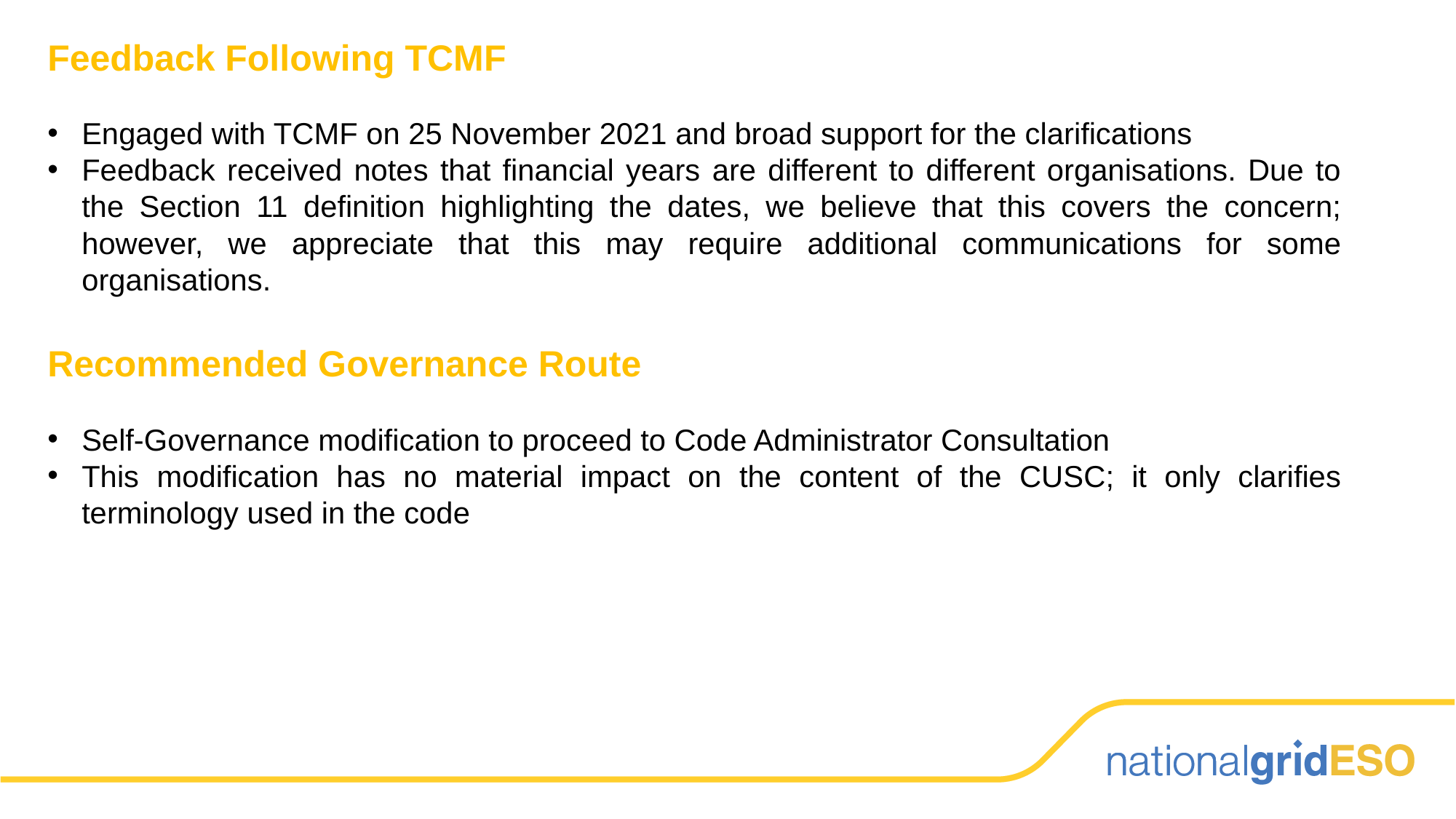

Feedback Following TCMF

Engaged with TCMF on 25 November 2021 and broad support for the clarifications
Feedback received notes that financial years are different to different organisations. Due to the Section 11 definition highlighting the dates, we believe that this covers the concern; however, we appreciate that this may require additional communications for some organisations.

Recommended Governance Route

Self-Governance modification to proceed to Code Administrator Consultation
This modification has no material impact on the content of the CUSC; it only clarifies terminology used in the code